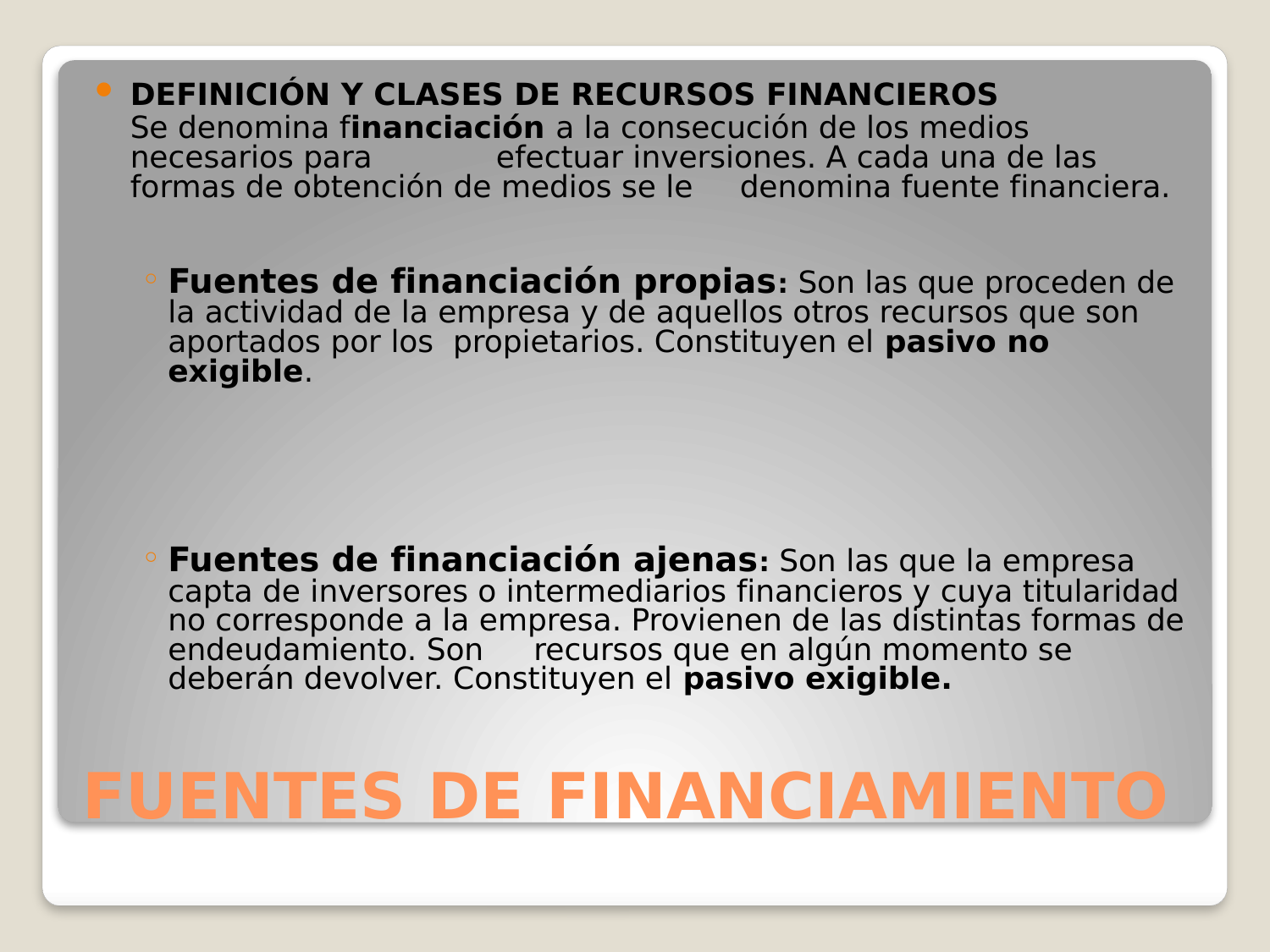

DEFINICIÓN Y CLASES DE RECURSOS FINANCIEROS
	Se denomina financiación a la consecución de los medios necesarios para 	efectuar inversiones. A cada una de las formas de obtención de medios se le 	denomina fuente financiera.

Fuentes de financiación propias: Son las que proceden de la actividad de la empresa y de aquellos otros recursos que son aportados por los  propietarios. Constituyen el pasivo no exigible.

Fuentes de financiación ajenas: Son las que la empresa capta de inversores o intermediarios financieros y cuya titularidad no corresponde a la empresa. Provienen de las distintas formas de endeudamiento. Son 	recursos que en algún momento se deberán devolver. Constituyen el pasivo exigible.
# FUENTES DE FINANCIAMIENTO